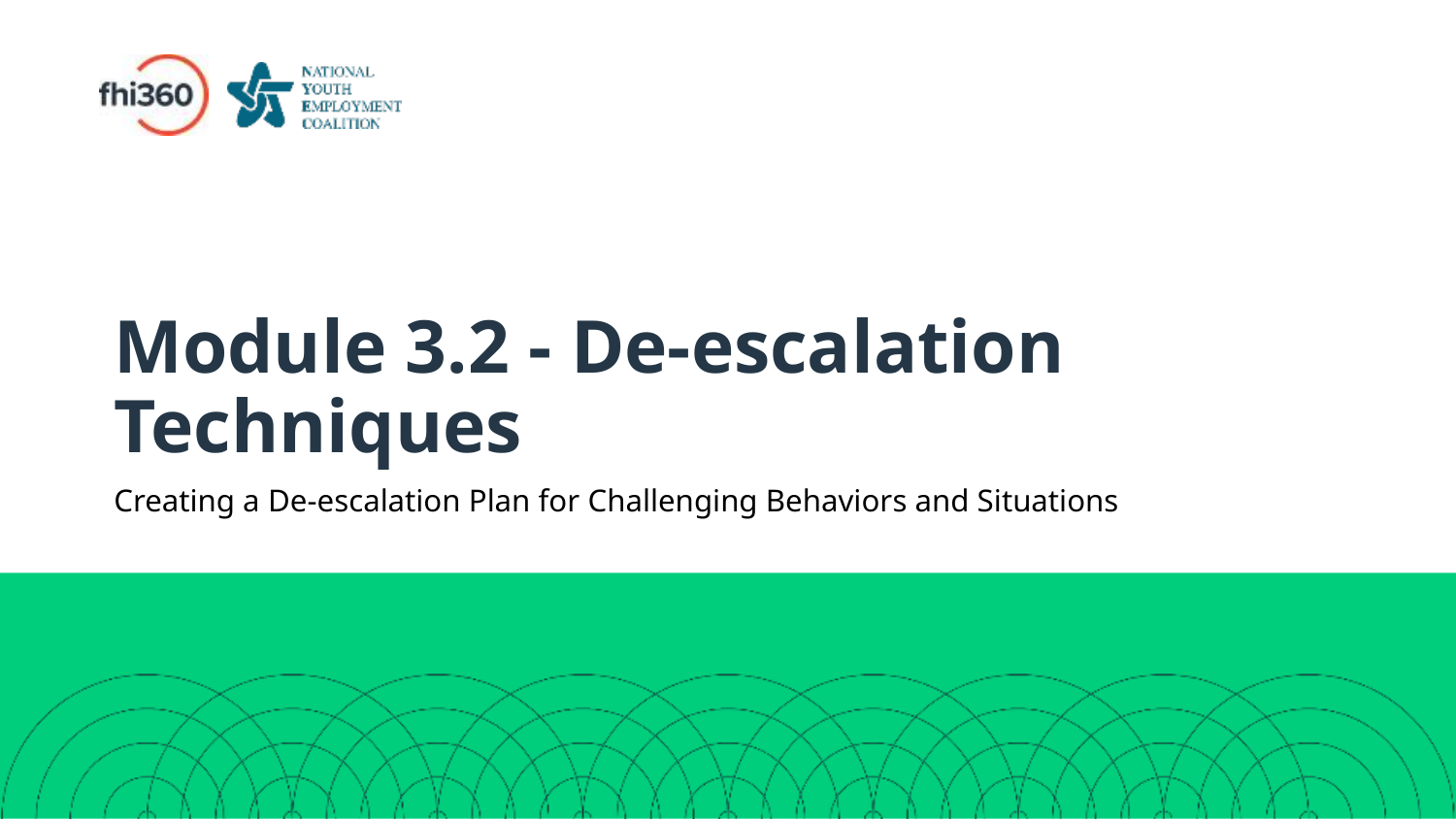

# Module 3.2 - De-escalation Techniques
Creating a De-escalation Plan for Challenging Behaviors and Situations